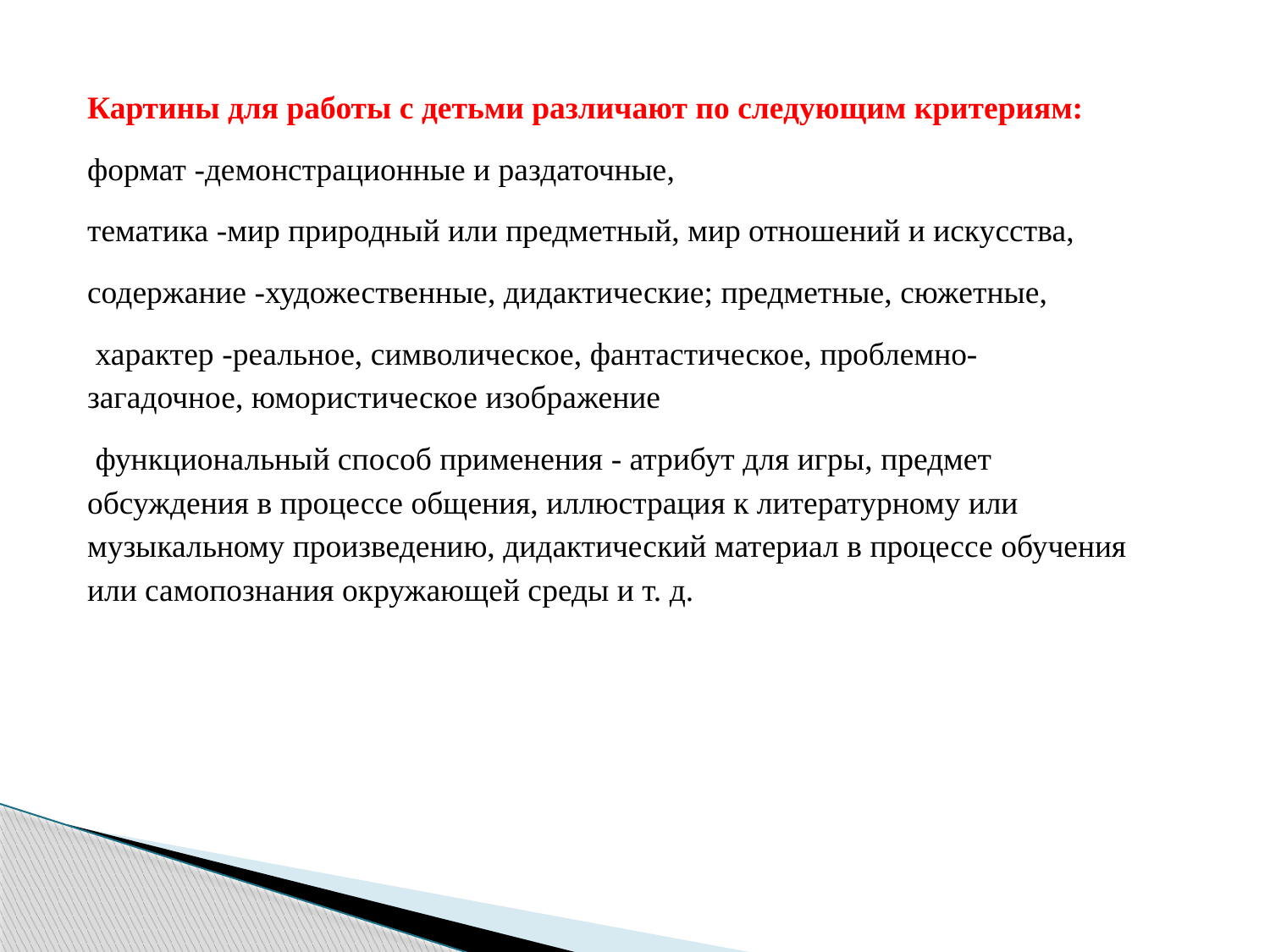

Картины для работы с детьми различают по следующим критериям:
формат -демонстрационные и раздаточные,
тематика -мир природный или предметный, мир отношений и искусства,
содержание -художественные, дидактические; предметные, сюжетные,
 характер -реальное, символическое, фантастическое, проблемно-загадочное, юмористическое изображение
 функциональный способ применения - атрибут для игры, предмет обсуждения в процессе общения, иллюстрация к литературному или музыкальному произведению, дидактический материал в процессе обучения или самопознания окружающей среды и т. д.